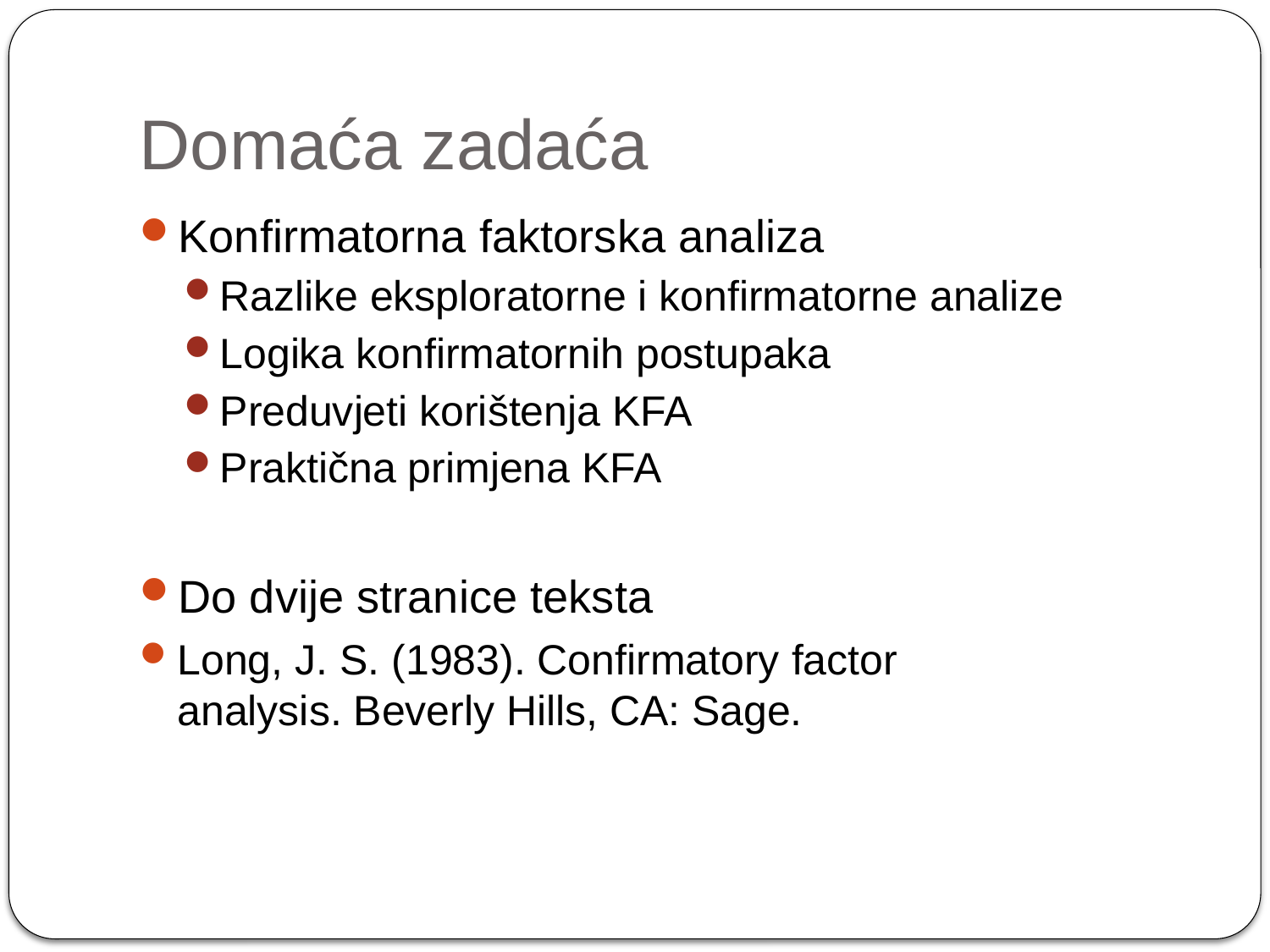

# Domaća zadaća
Konfirmatorna faktorska analiza
Razlike eksploratorne i konfirmatorne analize
Logika konfirmatornih postupaka
Preduvjeti korištenja KFA
Praktična primjena KFA

Do dvije stranice teksta
Long, J. S. (1983). Confirmatory factor analysis. Beverly Hills, CA: Sage.